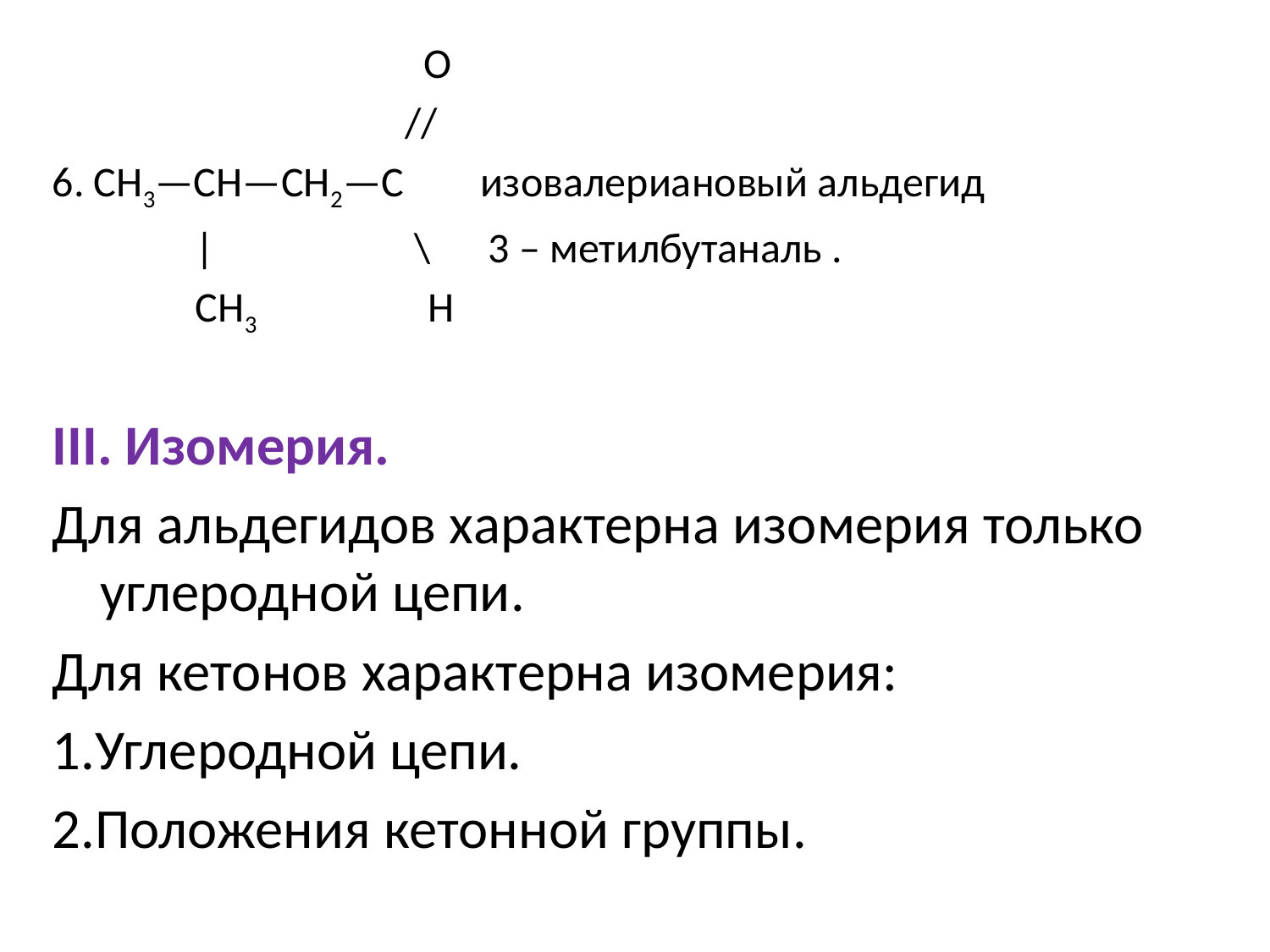

О
                                     //
6. СН3—СН—СН2—С        изовалериановый альдегид
               |                     \      3 – метилбутаналь .
               CH3                  Н

III. Изомерия.
Для альдегидов характерна изомерия только углеродной цепи.
Для кетонов характерна изомерия:
1.Углеродной цепи.
2.Положения кетонной группы.